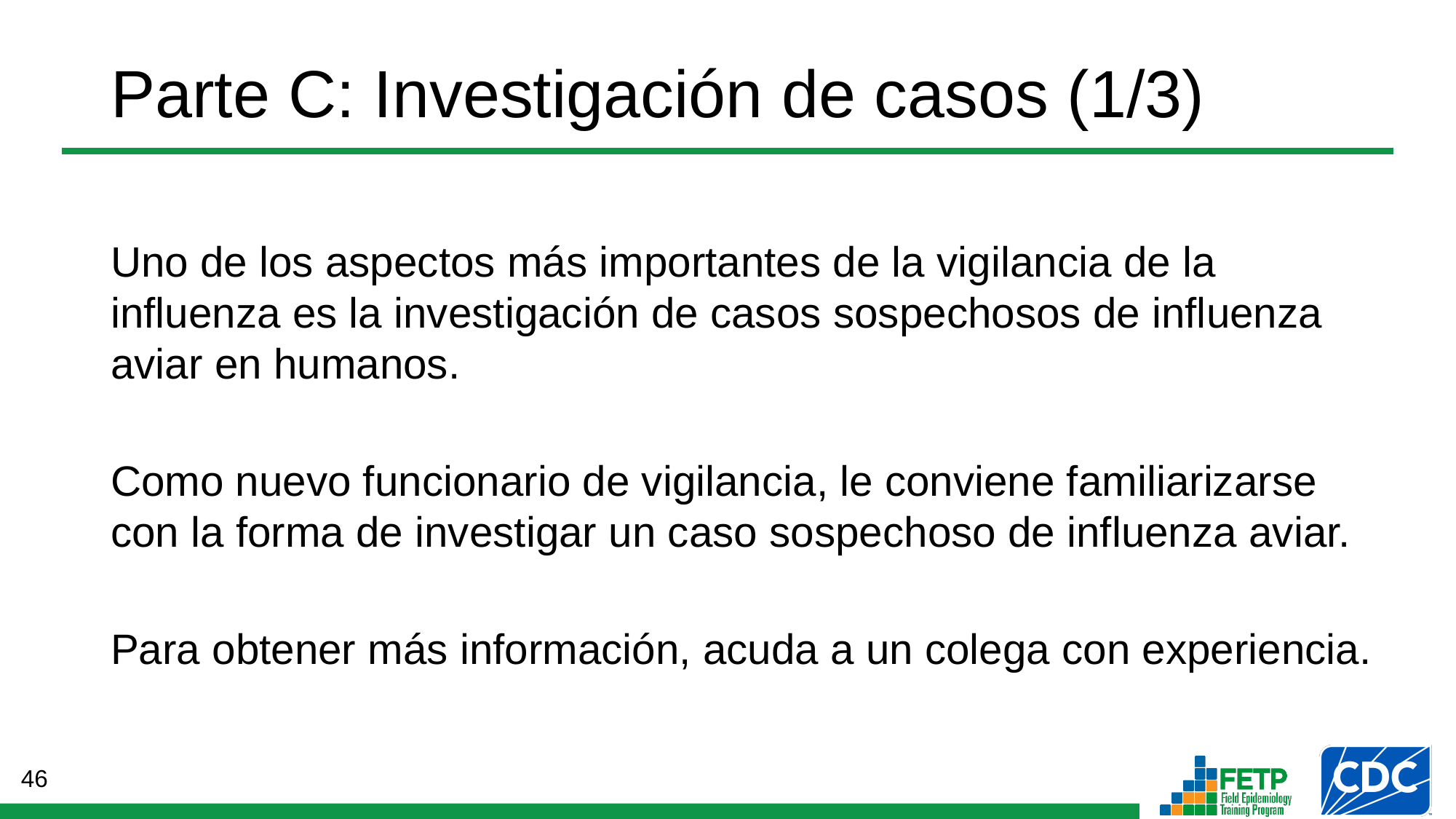

# Parte C: Investigación de casos (1/3)
Uno de los aspectos más importantes de la vigilancia de la influenza es la investigación de casos sospechosos de influenza aviar en humanos.

Como nuevo funcionario de vigilancia, le conviene familiarizarse con la forma de investigar un caso sospechoso de influenza aviar.

Para obtener más información, acuda a un colega con experiencia.